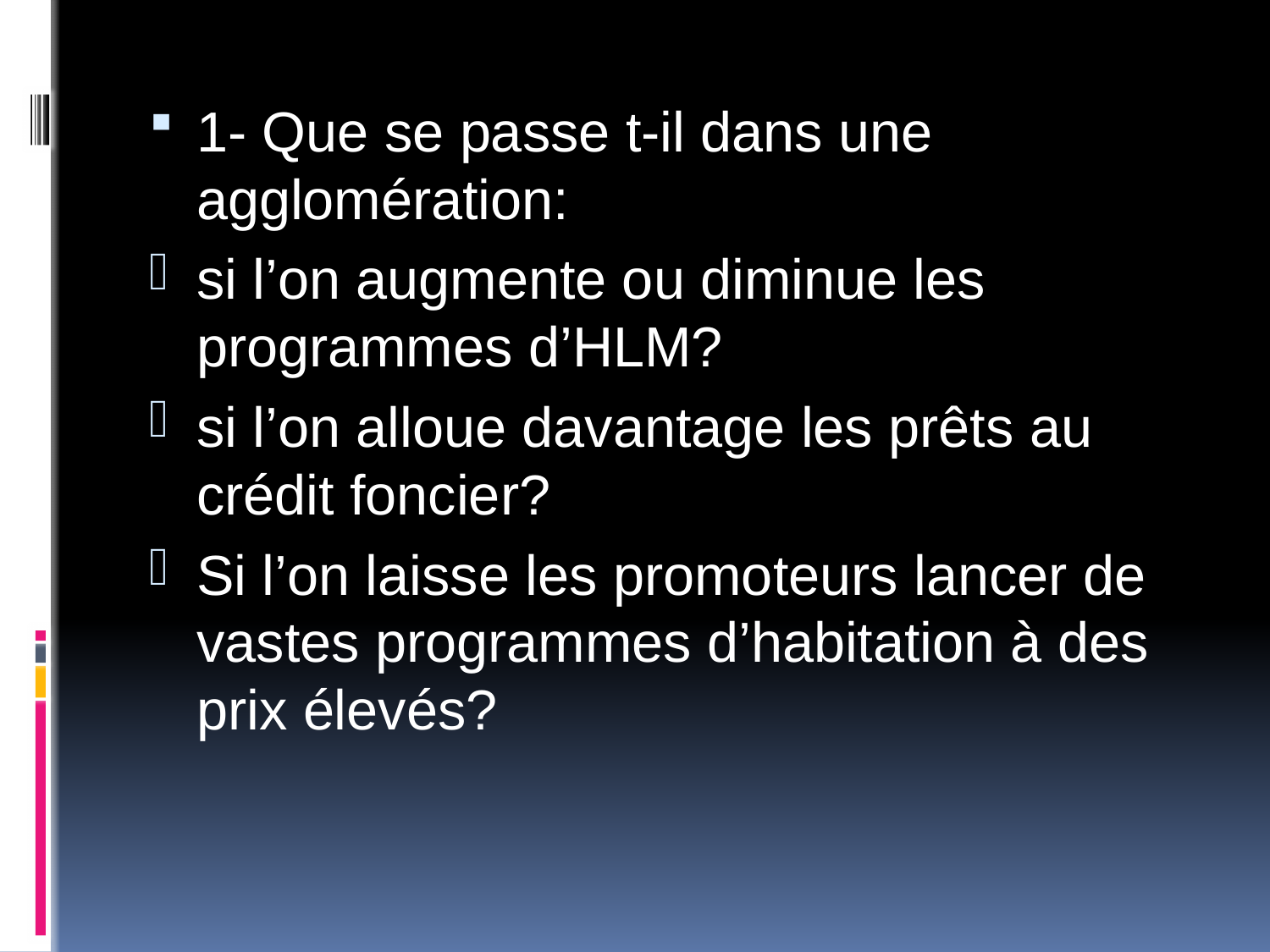

#
1- Que se passe t-il dans une agglomération:
si l’on augmente ou diminue les programmes d’HLM?
si l’on alloue davantage les prêts au crédit foncier?
Si l’on laisse les promoteurs lancer de vastes programmes d’habitation à des prix élevés?